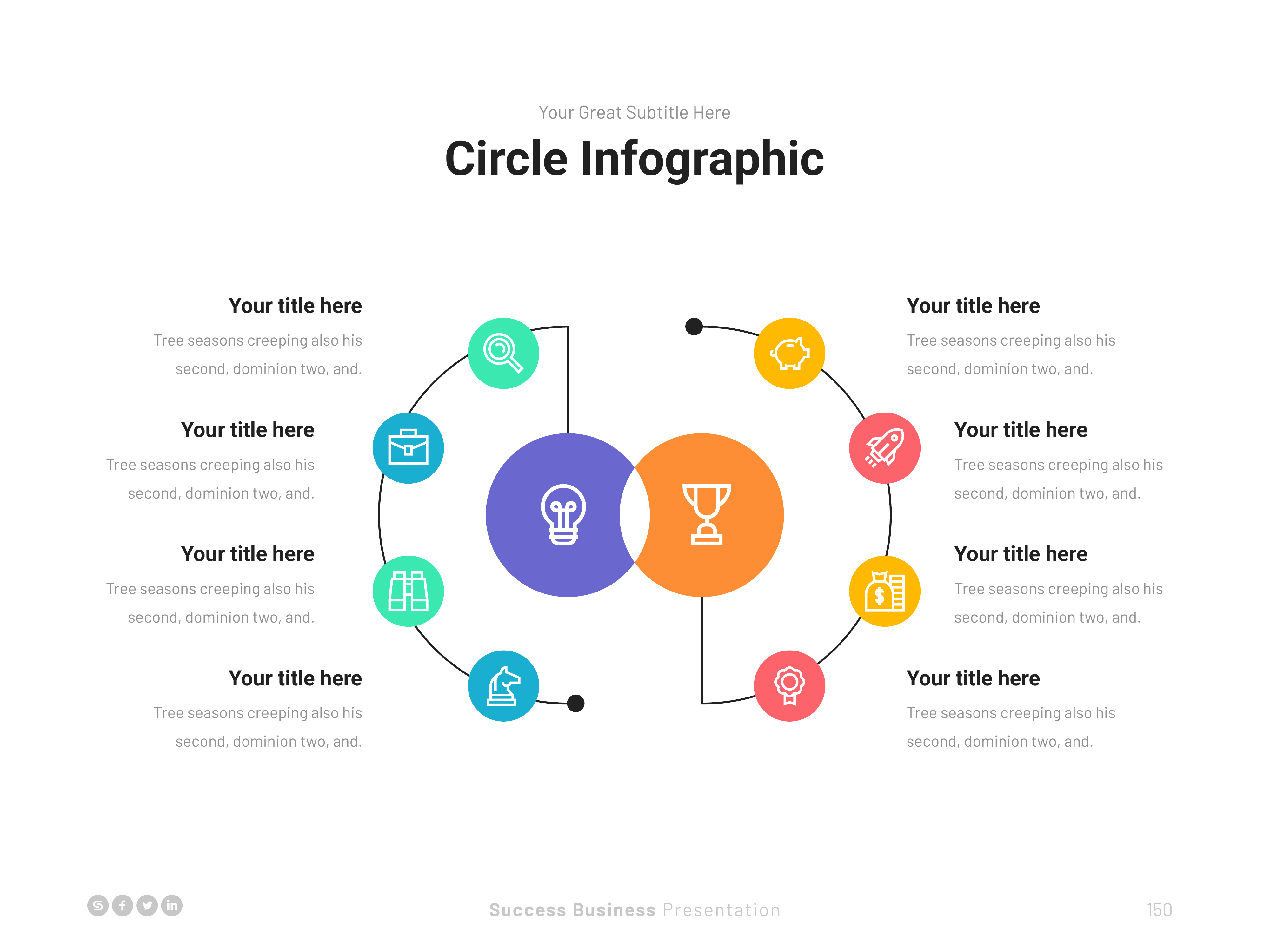

Your Great Subtitle Here
Circle Infographic
Your title here
Tree seasons creeping also his second, dominion two, and.
Your title here
Tree seasons creeping also his second, dominion two, and.

Your title here
Tree seasons creeping also his second, dominion two, and.
Your title here
Tree seasons creeping also his second, dominion two, and.

Your title here
Tree seasons creeping also his second, dominion two, and.
Your title here
Tree seasons creeping also his second, dominion two, and.

Your title here
Tree seasons creeping also his second, dominion two, and.
Your title here
Tree seasons creeping also his second, dominion two, and.